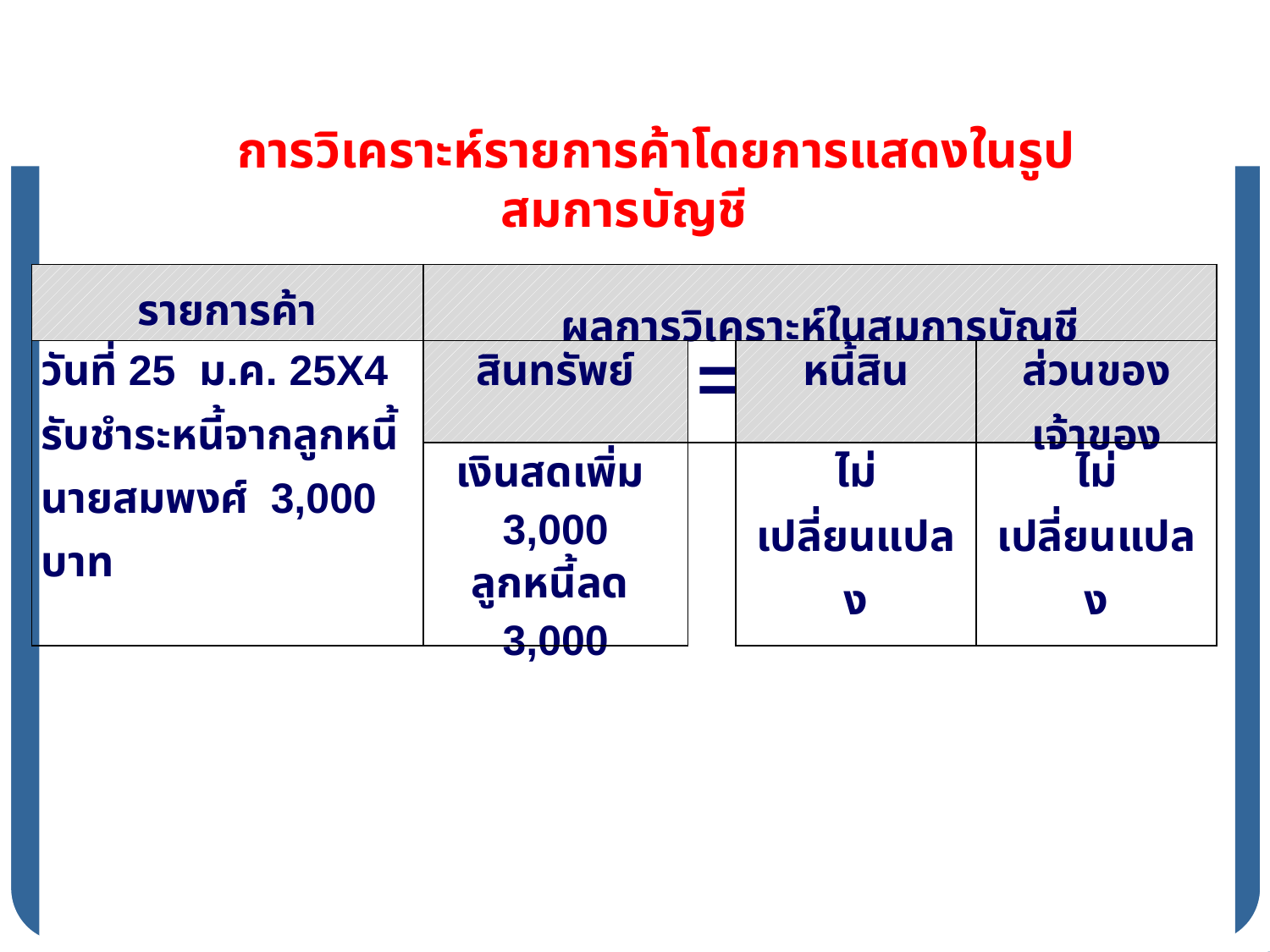

การวิเคราะห์รายการค้าโดยการแสดงในรูปสมการบัญชี
| รายการค้า | ผลการวิเคราะห์ในสมการบัญชี |  |  |  |
| --- | --- | --- | --- | --- |
| วันที่ 25 ม.ค. 25X4 รับชำระหนี้จากลูกหนี้นายสมพงศ์ 3,000 บาท | สินทรัพย์ | = | หนี้สิน | ส่วนของเจ้าของ |
|  | เงินสดเพิ่ม 3,000 ลูกหนี้ลด 3,000 |  | ไม่เปลี่ยนแปลง | ไม่เปลี่ยนแปลง |